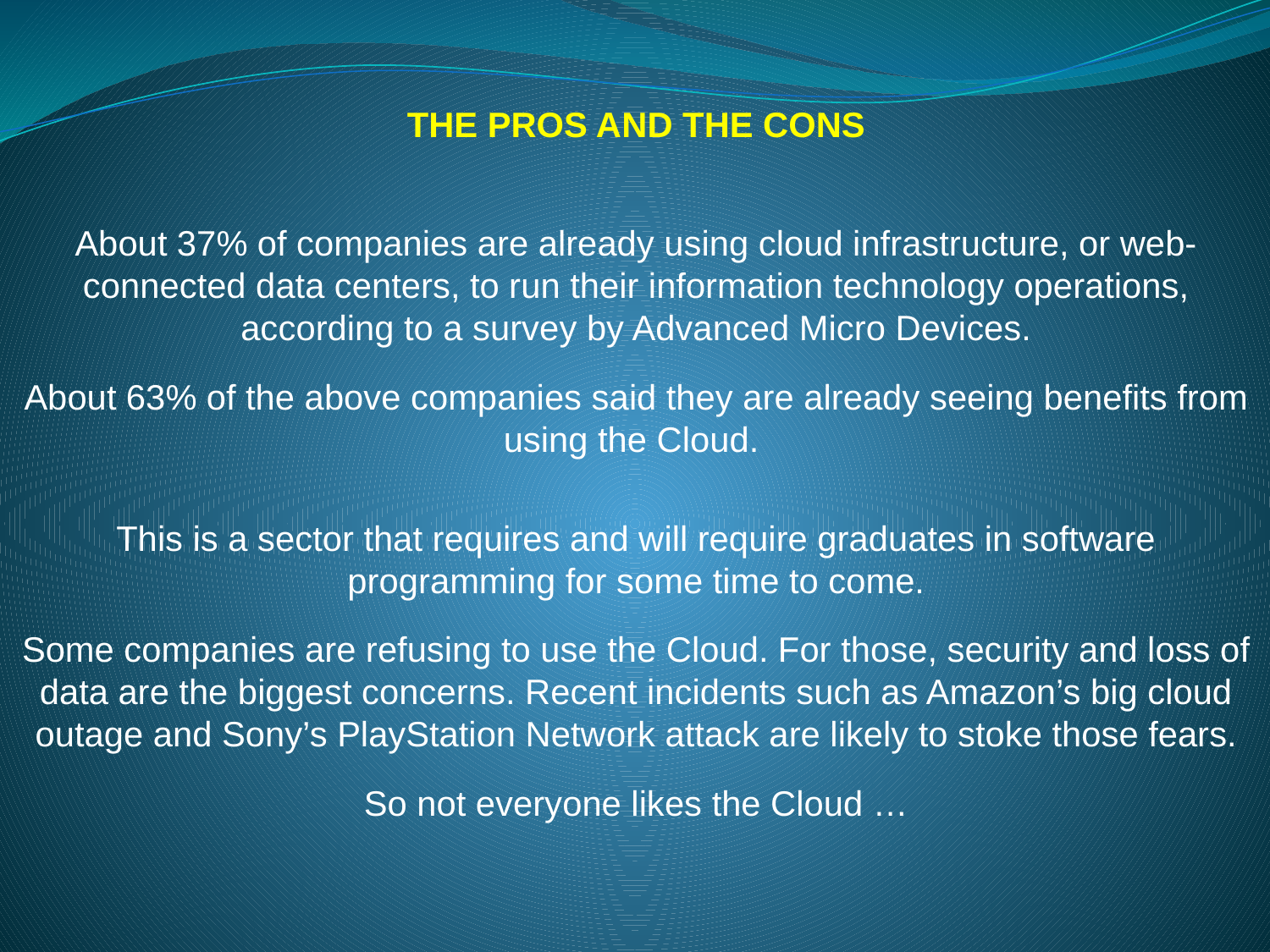

THE PROS AND THE CONS

﻿About 37% of companies are already using cloud infrastructure, or web-connected data centers, to run their information technology operations, according to a survey by Advanced Micro Devices.

About 63% of the above companies said they are already seeing benefits from using the Cloud.

This is a sector that requires and will require graduates in software programming for some time to come.

Some companies are refusing to use the Cloud. For those, security and loss of data are the biggest concerns. Recent incidents such as Amazon’s big cloud outage and Sony’s PlayStation Network attack are likely to stoke those fears.

So not everyone likes the Cloud …